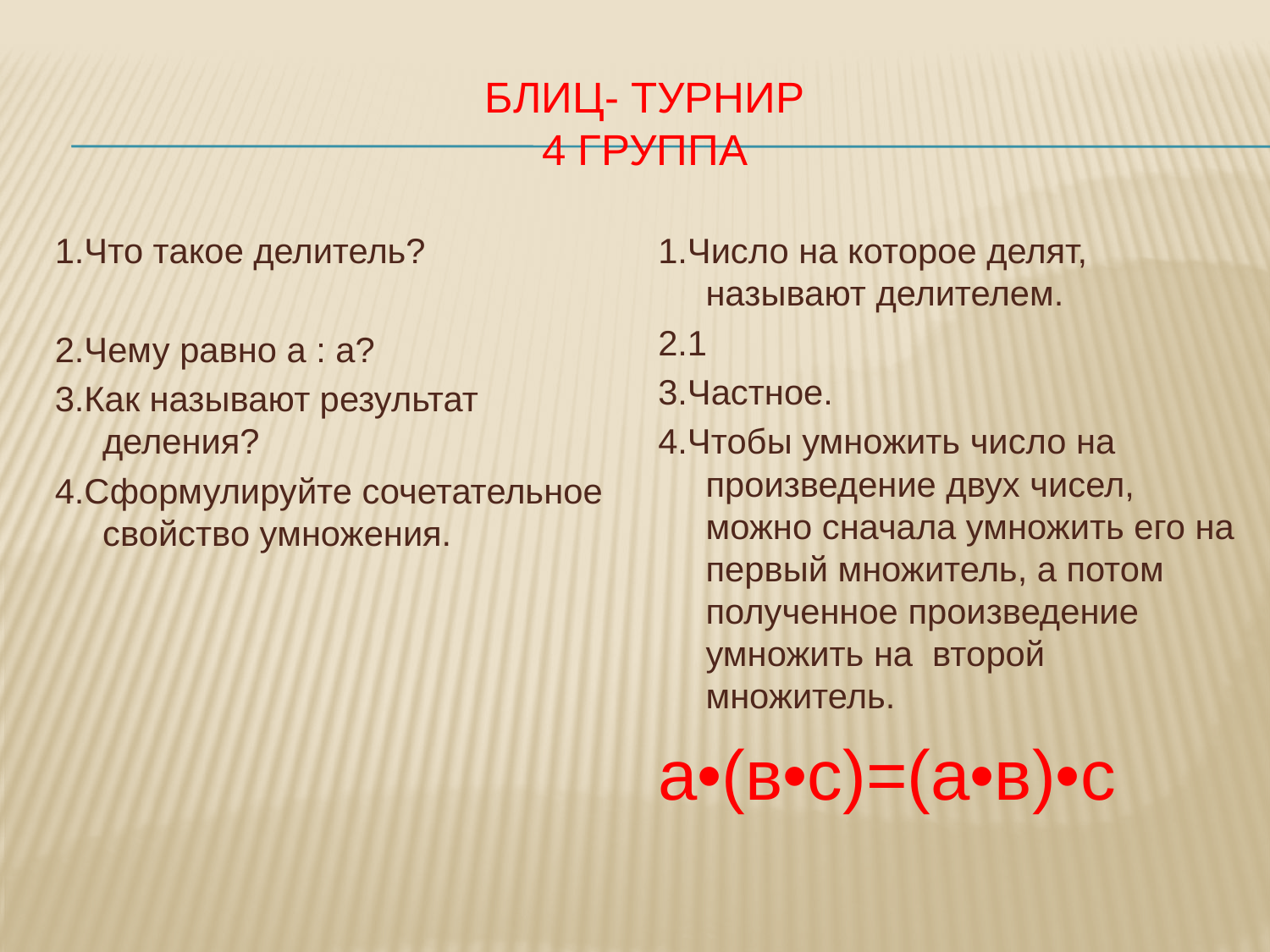

# Блиц- турнир 4 группа
1.Что такое делитель?

2.Чему равно а : а?
3.Как называют результат деления?
4.Сформулируйте сочетательное свойство умножения.
1.Число на которое делят, называют делителем.
2.1
3.Частное.
4.Чтобы умножить число на произведение двух чисел, можно сначала умножить его на первый множитель, а потом полученное произведение умножить на  второй множитель.
а•(в•с)=(а•в)•с